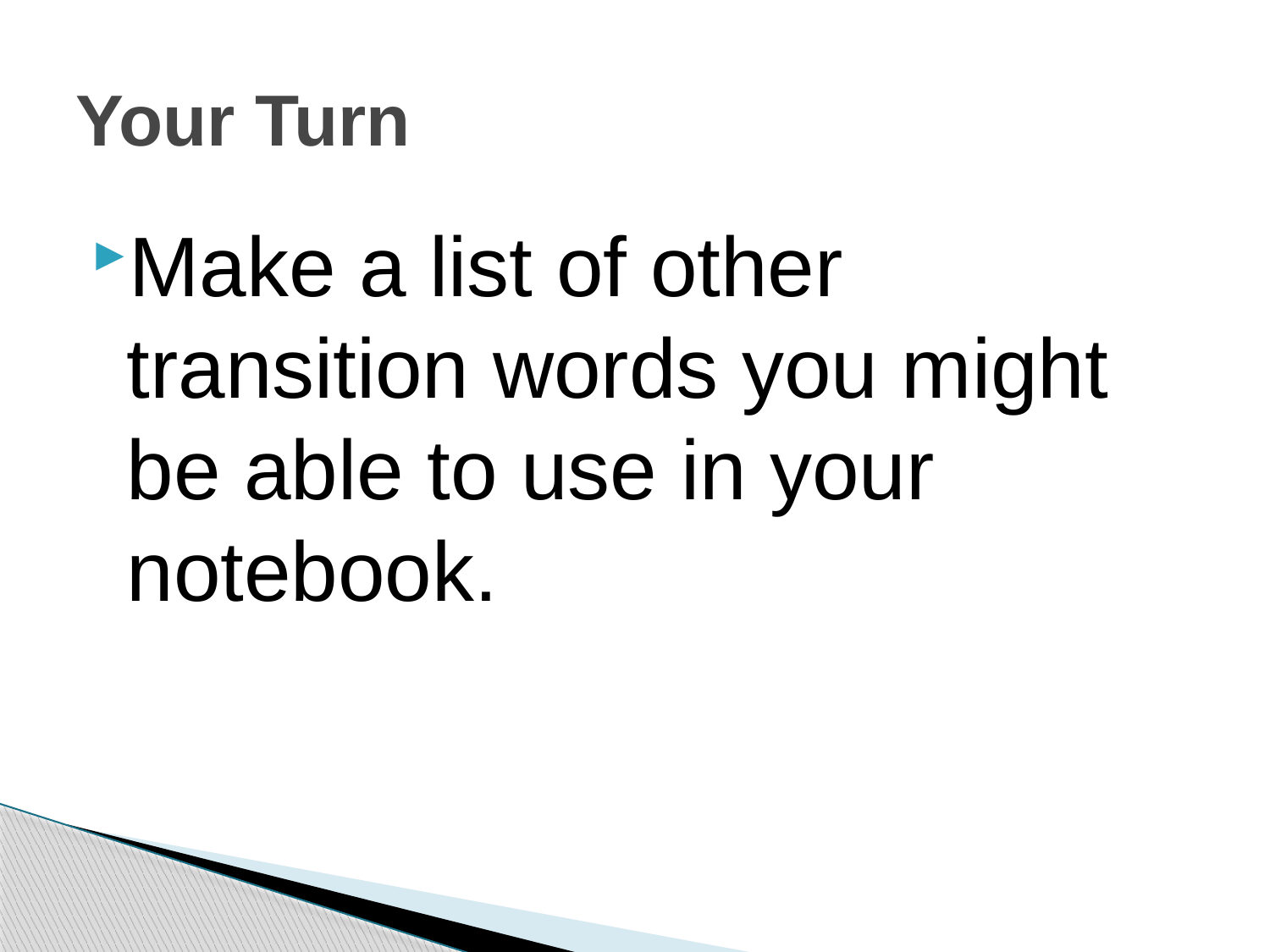

# Your Turn
Make a list of other transition words you might be able to use in your notebook.